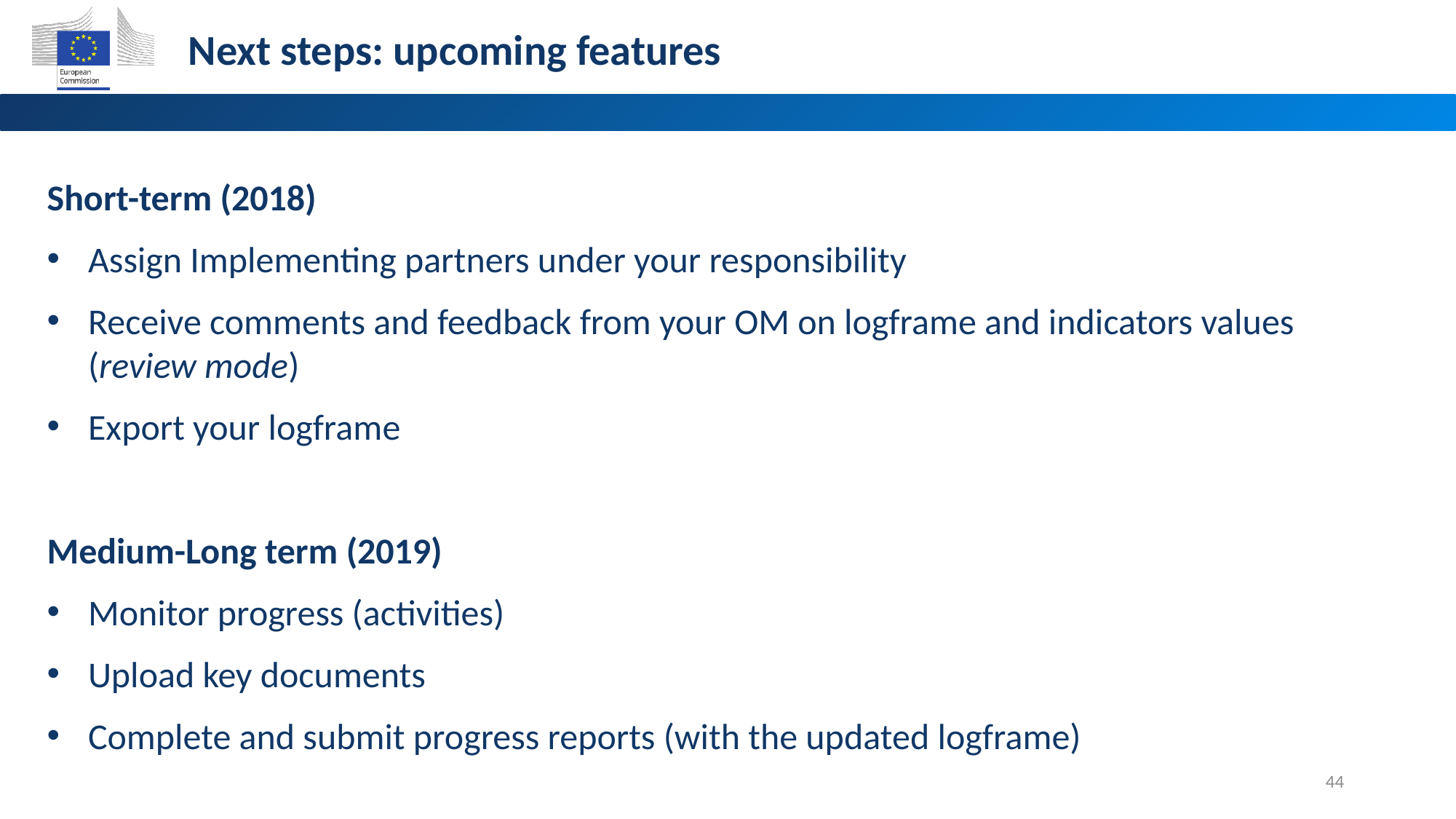

Next steps: upcoming features
Short-term (2018)
Assign Implementing partners under your responsibility
Receive comments and feedback from your OM on logframe and indicators values (review mode)
Export your logframe

Medium-Long term (2019)
Monitor progress (activities)
Upload key documents
Complete and submit progress reports (with the updated logframe)
44